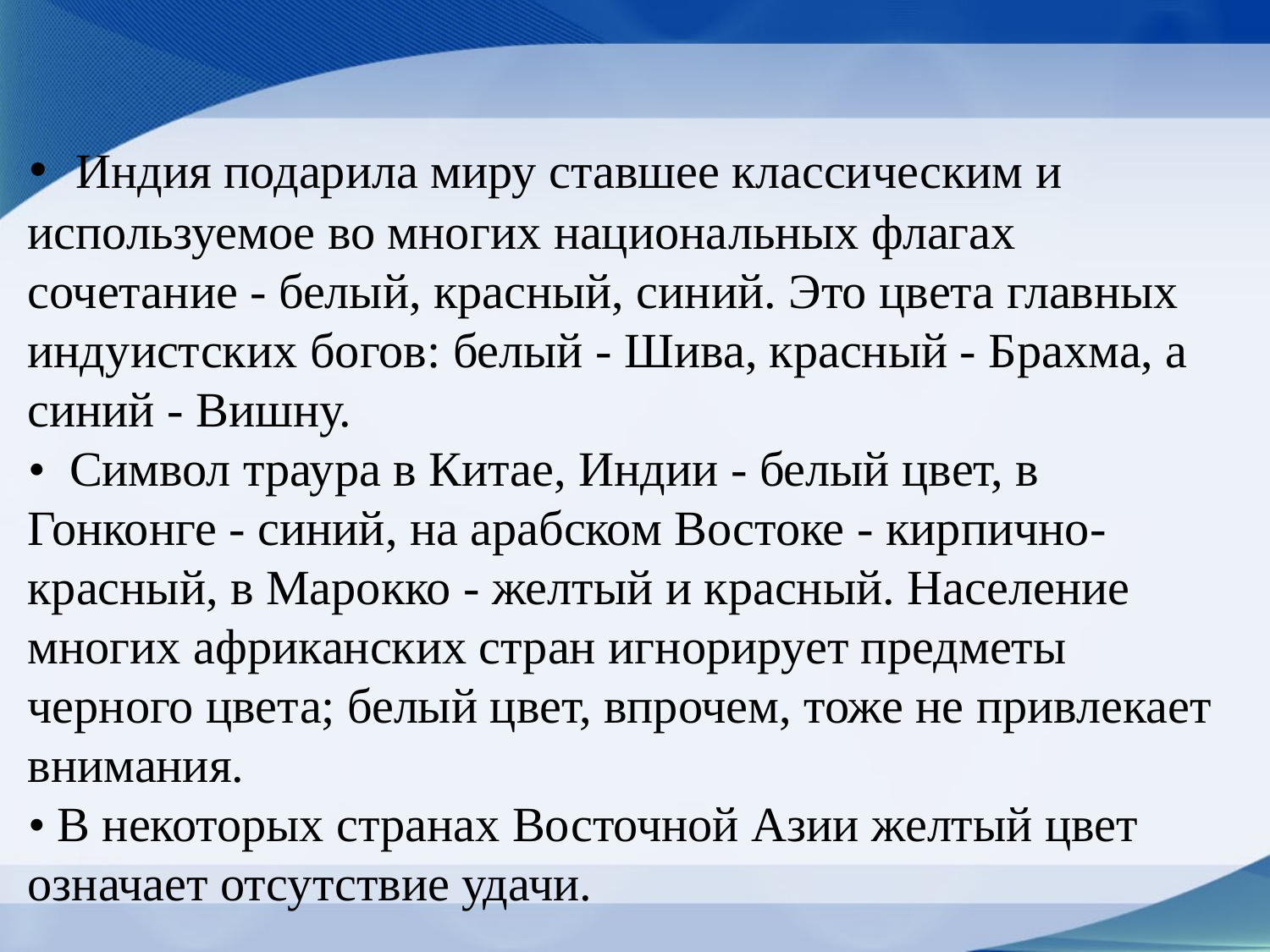

# •  Индия подарила миру ставшее классическим и используемое во многих национальных флагах сочетание - белый, красный, синий. Это цвета главных индуистских богов: белый - Шива, красный - Брахма, а синий - Вишну. •  Символ траура в Китае, Индии - белый цвет, в Гонконге - синий, на арабском Востоке - кирпично-красный, в Марокко - желтый и красный. Население многих африканских стран игнорирует предметы черного цвета; белый цвет, впрочем, тоже не привлекает внимания. • В некоторых странах Восточной Азии желтый цвет означает отсутствие удачи.